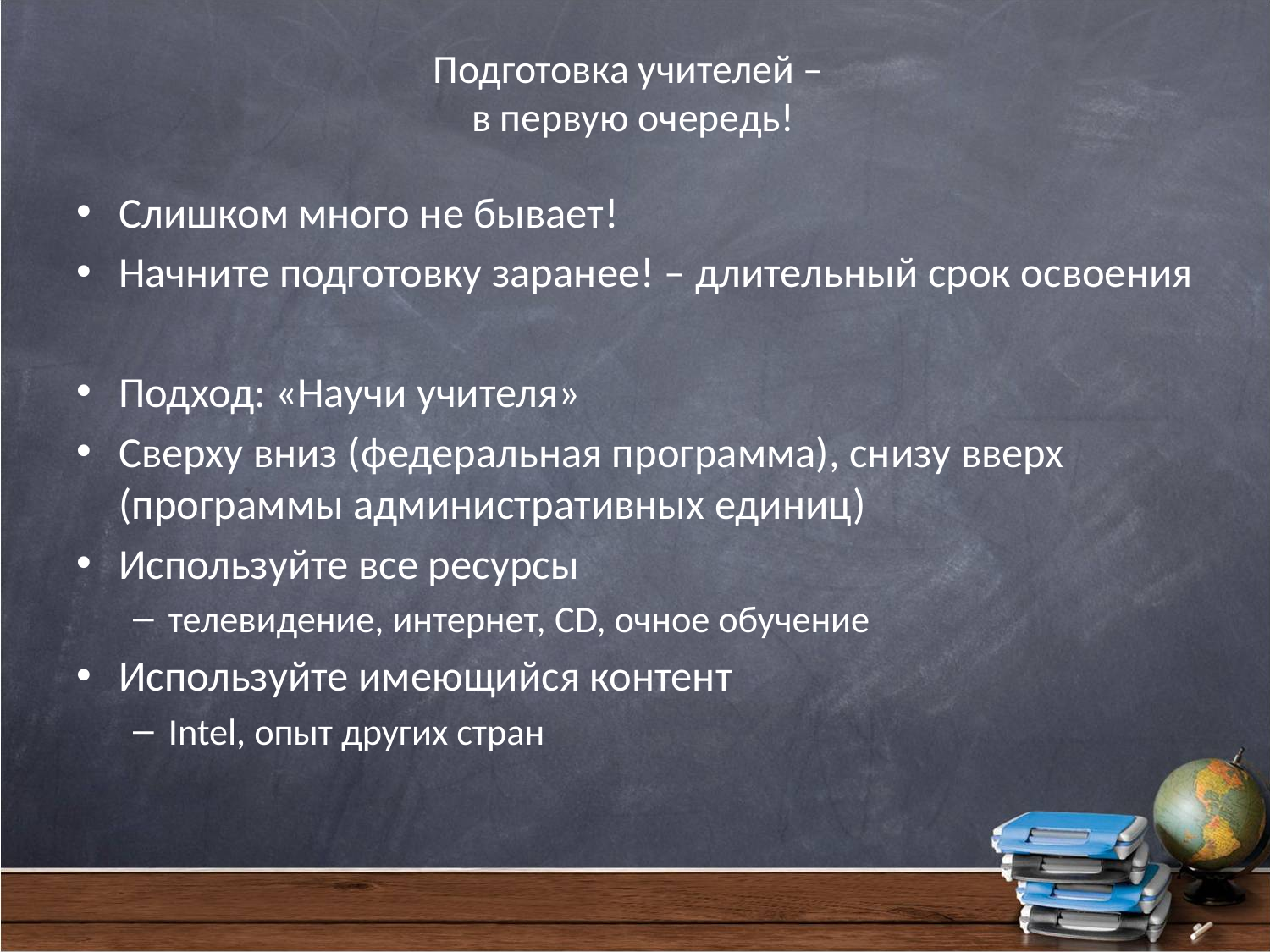

# Подготовка учителей – в первую очередь!
Слишком много не бывает!
Начните подготовку заранее! – длительный срок освоения

Подход: «Научи учителя»
Сверху вниз (федеральная программа), снизу вверх (программы административных единиц)
Используйте все ресурсы
телевидение, интернет, CD, очное обучение
Используйте имеющийся контент
Intel, опыт других стран